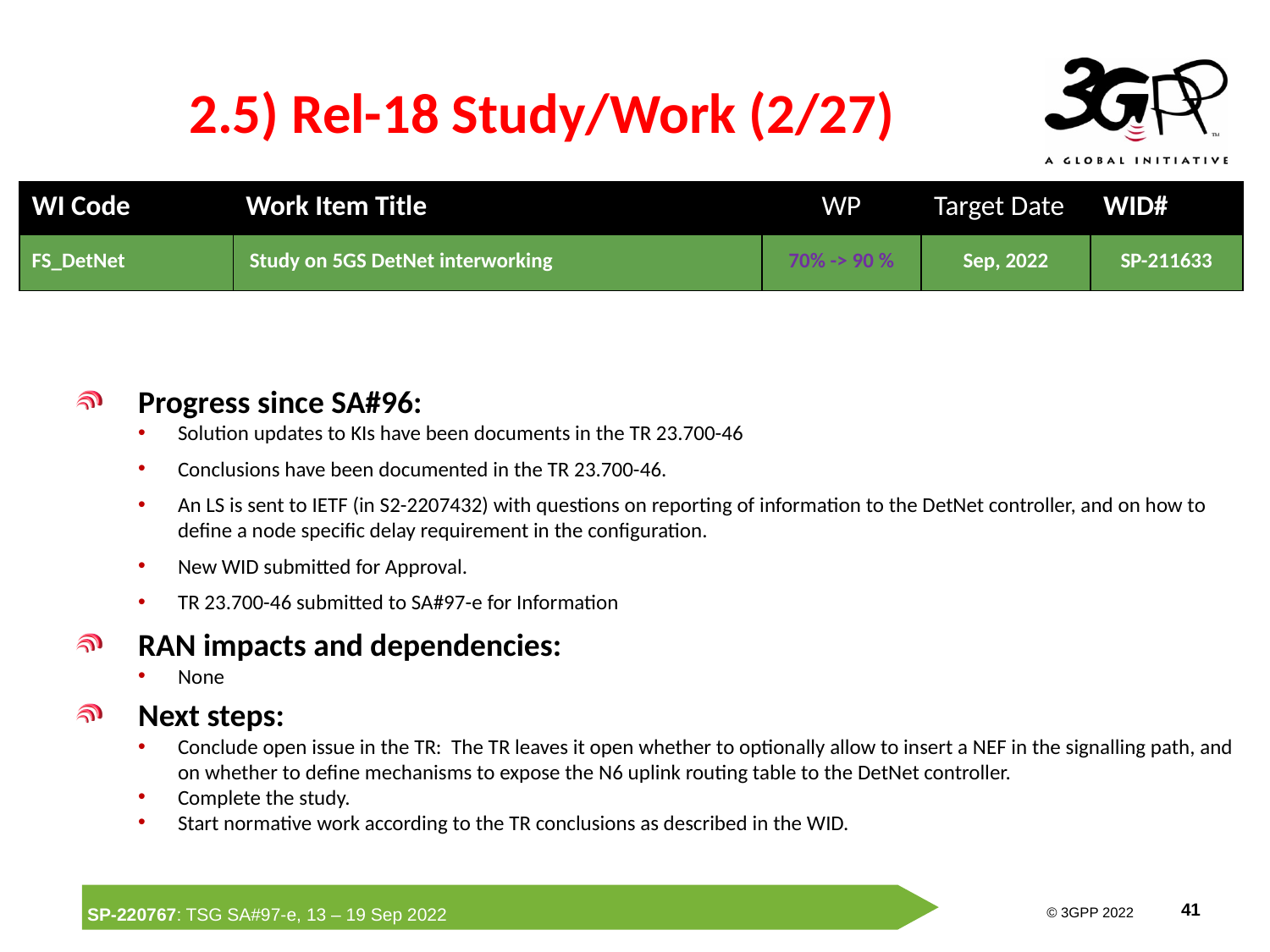

# 2.5) Rel-18 Study/Work (2/27)
| WI Code | Work Item Title | WP | Target Date | WID# |
| --- | --- | --- | --- | --- |
| FS\_DetNet | Study on 5GS DetNet interworking | 70% -> 90 % | Sep, 2022 | SP-211633 |
Progress since SA#96:
Solution updates to KIs have been documents in the TR 23.700-46
Conclusions have been documented in the TR 23.700-46.
An LS is sent to IETF (in S2-2207432) with questions on reporting of information to the DetNet controller, and on how to define a node specific delay requirement in the configuration.
New WID submitted for Approval.
TR 23.700-46 submitted to SA#97-e for Information
RAN impacts and dependencies:
None
Next steps:
Conclude open issue in the TR:  The TR leaves it open whether to optionally allow to insert a NEF in the signalling path, and on whether to define mechanisms to expose the N6 uplink routing table to the DetNet controller.
Complete the study.
Start normative work according to the TR conclusions as described in the WID.